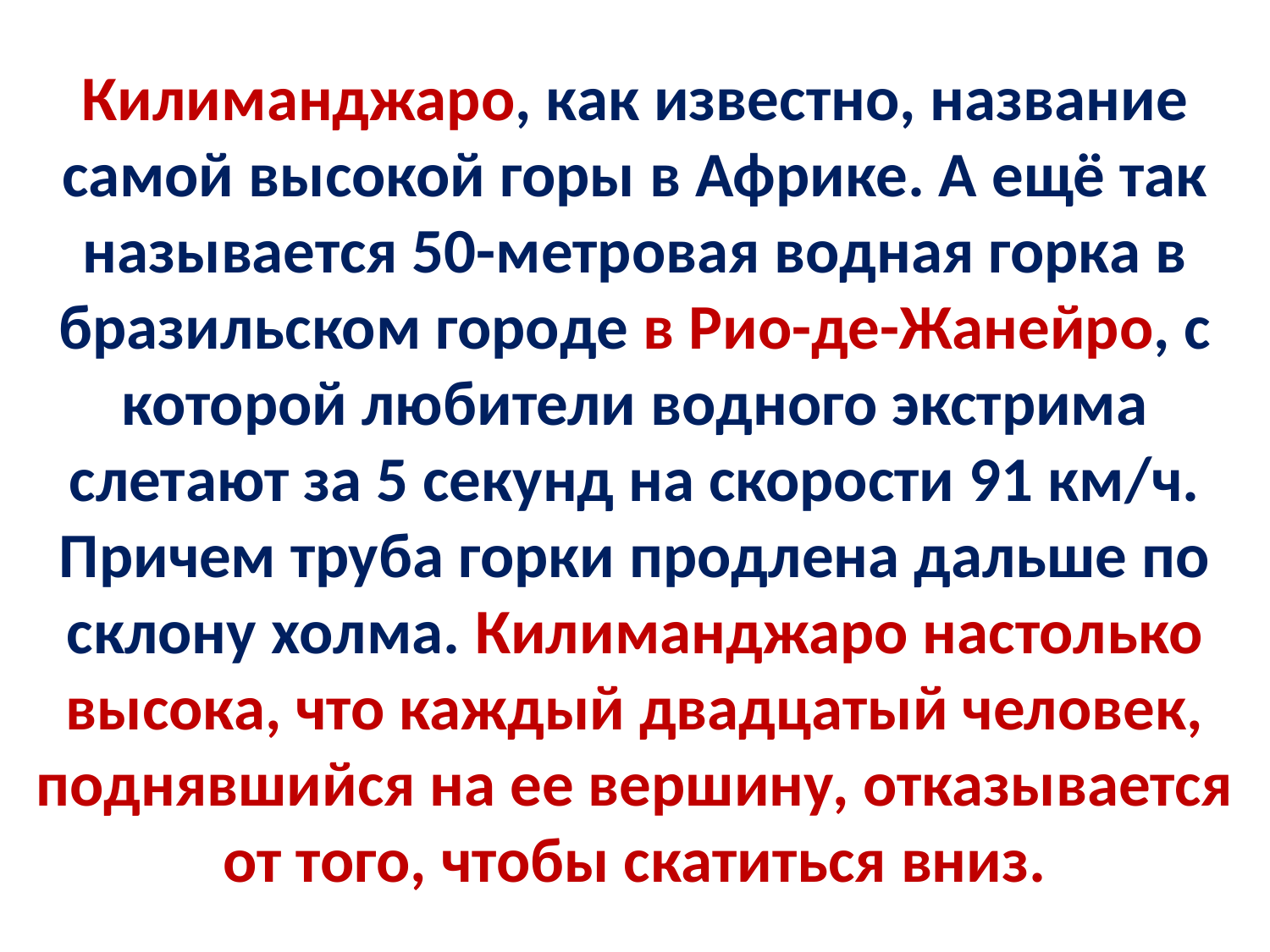

# Килиманджаро, как известно, название самой высокой горы в Африке. А ещё так называется 50-метровая водная горка в бразильском городе в Рио-де-Жанейро, с которой любители водного экстрима слетают за 5 секунд на скорости 91 км/ч. Причем труба горки продлена дальше по склону холма. Килиманджаро настолько высока, что каждый двадцатый человек, поднявшийся на ее вершину, отказывается от того, чтобы скатиться вниз.